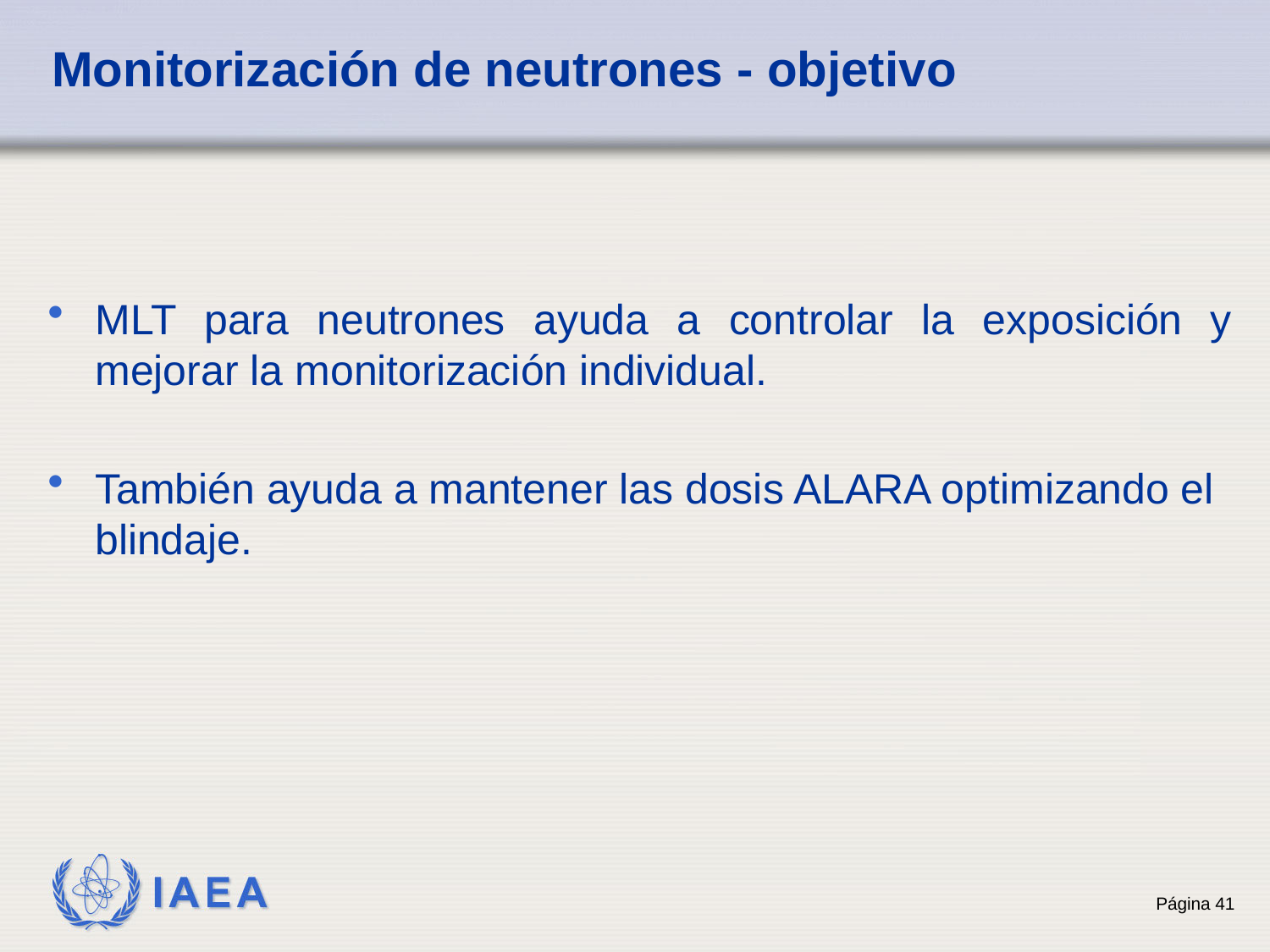

# Monitorización de neutrones - objetivo
MLT para neutrones ayuda a controlar la exposición y mejorar la monitorización individual.

También ayuda a mantener las dosis ALARA optimizando el blindaje.

41